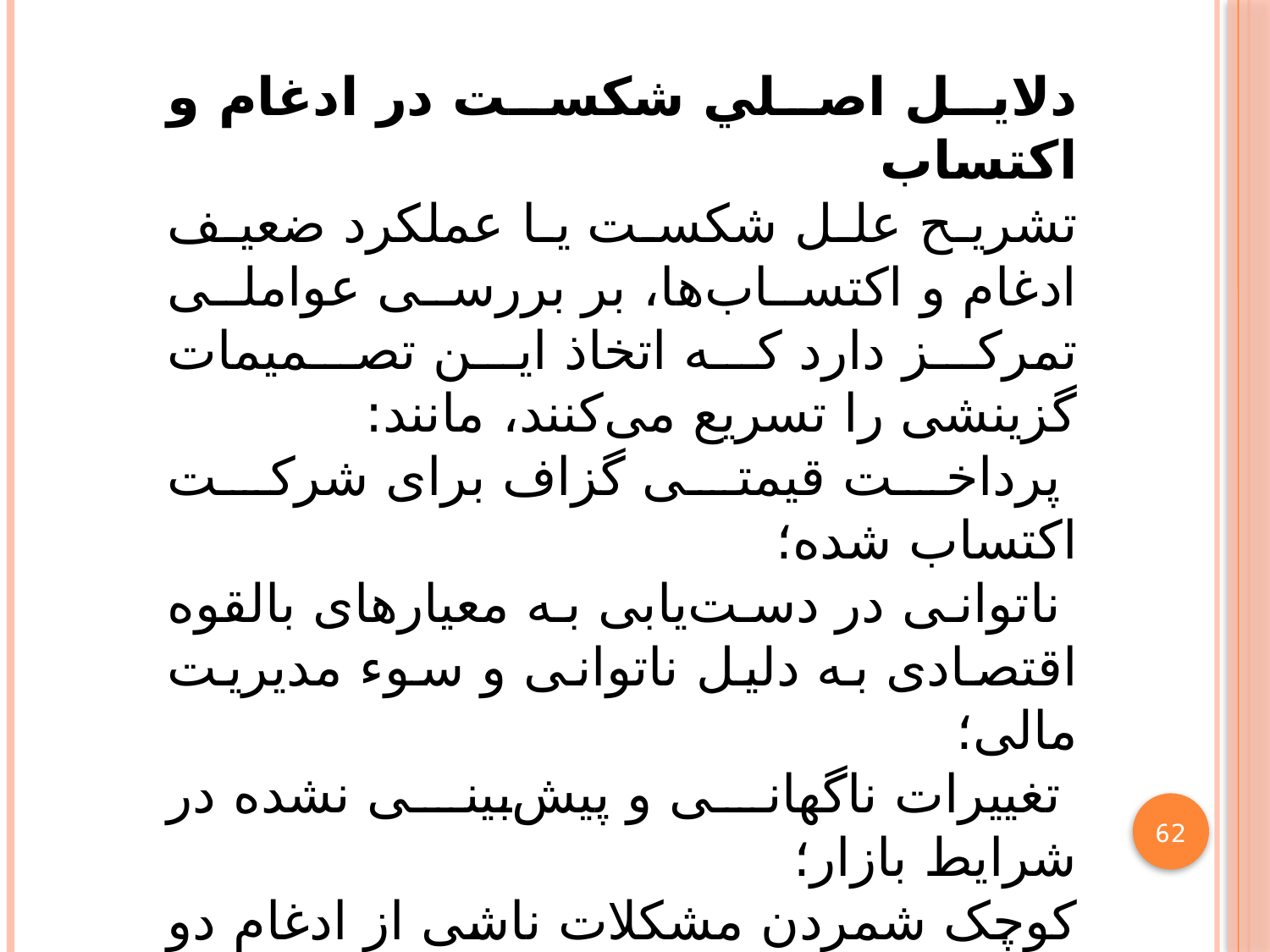

دلایل اصلي شکست در ادغام و اکتساب
تشریح علل شکست یا عملکرد ضعیف ادغام و اکتساب‌ها، بر بررسی عواملی تمرکز دارد که اتخاذ این تصمیمات گزینشی را تسریع می‌کنند، مانند:
 پرداخت قیمتی گزاف برای شرکت اکتساب شده؛
 ناتوانی در دست‌یابی به معیارهای بالقوه‌ اقتصادی به دلیل ناتوانی و سوء مدیریت مالی؛
 تغییرات ناگهانی و پیش‌بینی نشده در شرایط بازار؛
کوچک شمردن مشکلات ناشی از ادغام دو فرهنگ؛
کوچک شمردن مسئله‌ انتقال مهارت‌ها؛
بی‌انگیزگی کارمندان؛
ترک افراد کلیدی؛
62